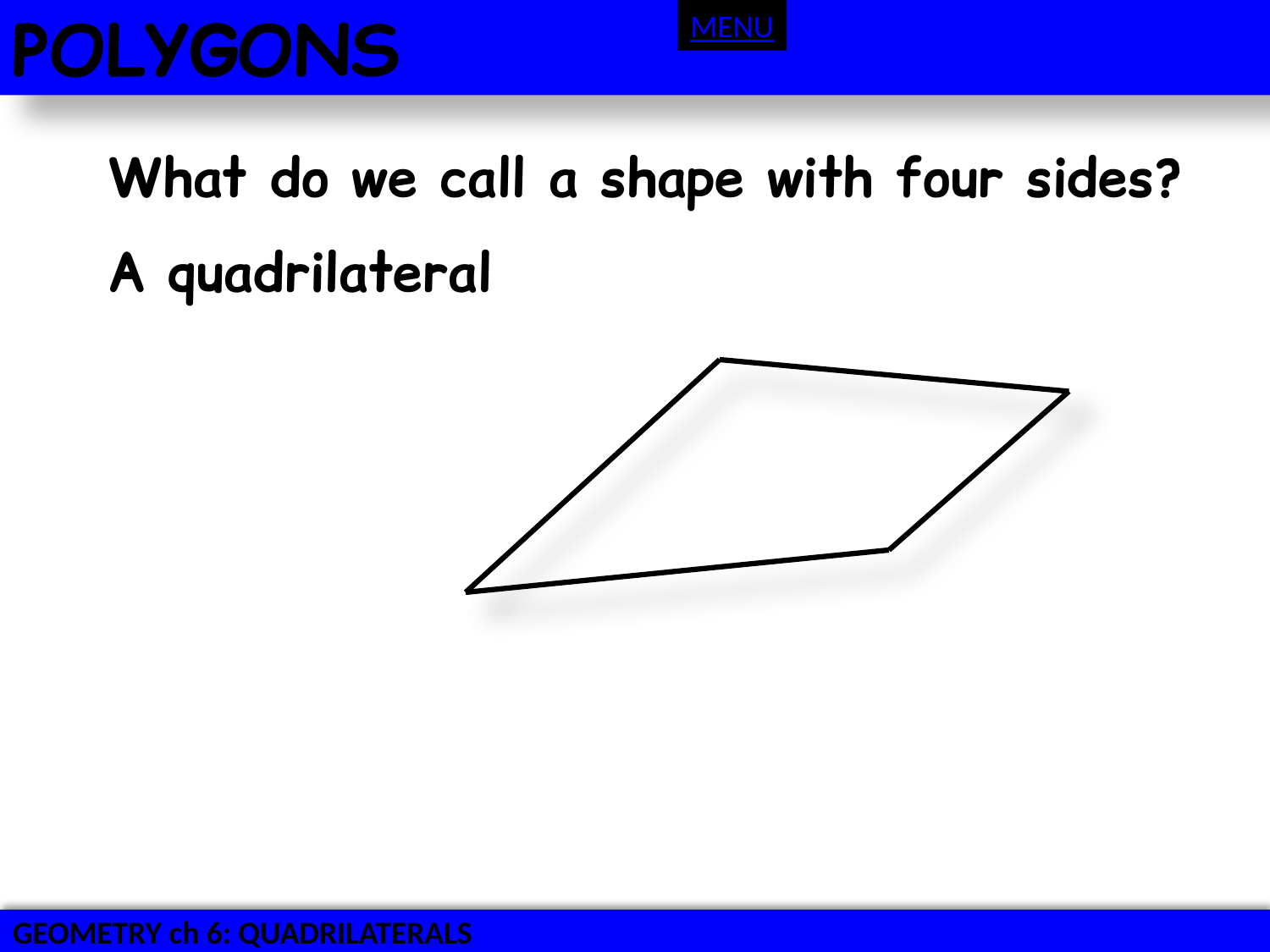

POLYGONS
MENU
What do we call a shape with four sides?
A quadrilateral

GEOMETRY ch 6: QUADRILATERALS